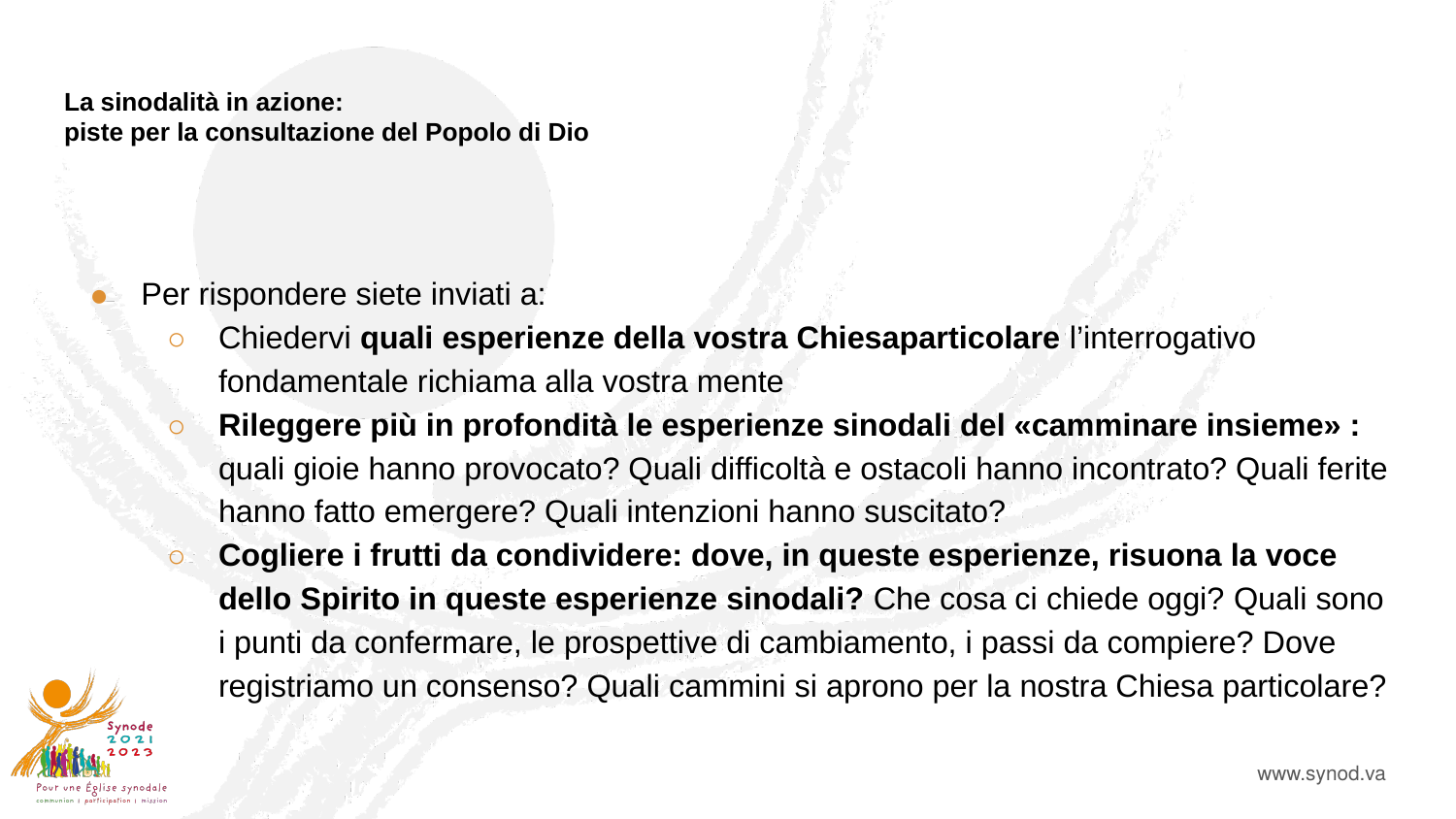

# La sinodalità in azione: piste per la consultazione del Popolo di Dio
Per rispondere siete inviati a:
Chiedervi quali esperienze della vostra Chiesaparticolare l’interrogativo fondamentale richiama alla vostra mente
Rileggere più in profondità le esperienze sinodali del «camminare insieme» : quali gioie hanno provocato? Quali difficoltà e ostacoli hanno incontrato? Quali ferite hanno fatto emergere? Quali intenzioni hanno suscitato?
Cogliere i frutti da condividere: dove, in queste esperienze, risuona la voce dello Spirito in queste esperienze sinodali? Che cosa ci chiede oggi? Quali sono i punti da confermare, le prospettive di cambiamento, i passi da compiere? Dove registriamo un consenso? Quali cammini si aprono per la nostra Chiesa particolare?